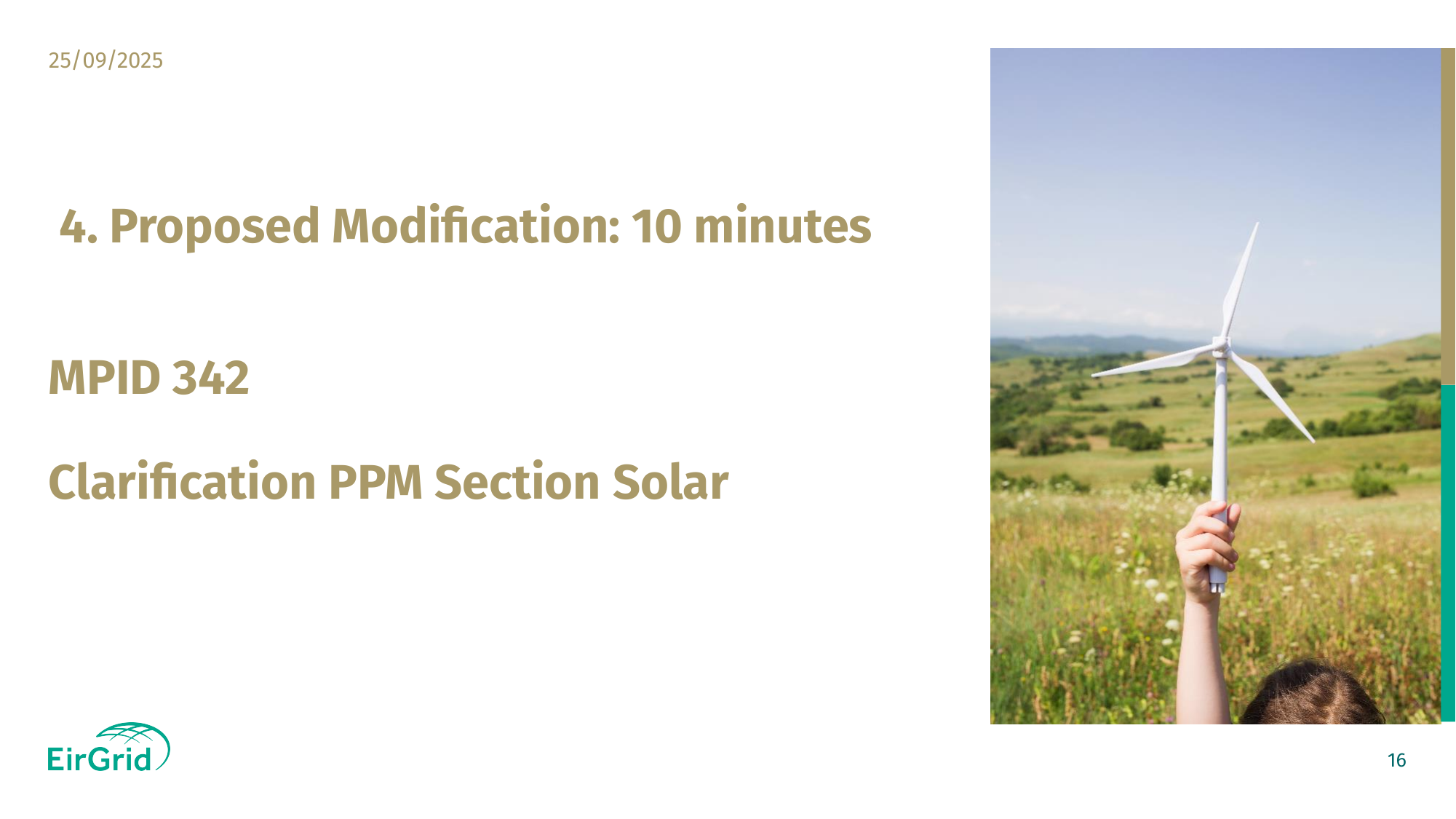

25/09/2025
4. Proposed Modification: 10 minutes
# MPID 342 Clarification PPM Section Solar
16